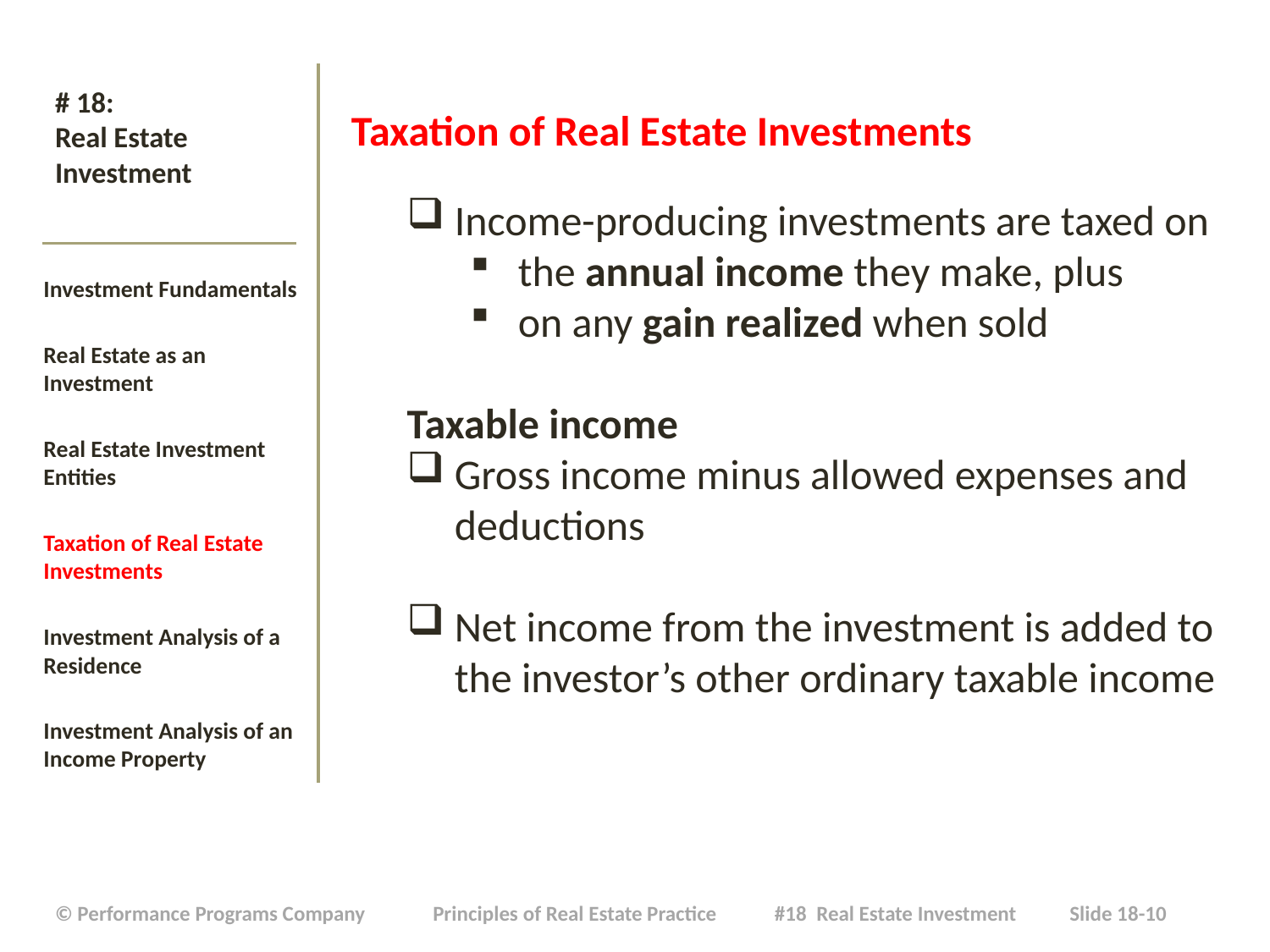

Taxation of Real Estate Investments

Income-producing investments are taxed on
the annual income they make, plus
on any gain realized when sold

Taxable income
Gross income minus allowed expenses and deductions
Net income from the investment is added to the investor’s other ordinary taxable income

# # 18: Real Estate Investment

Investment Fundamentals

Real Estate as an Investment

Real Estate Investment Entities

Taxation of Real Estate Investments

Investment Analysis of a Residence

Investment Analysis of an Income Property

| © Performance Programs Company Principles of Real Estate Practice #18 Real Estate Investment Slide 18-10 |
| --- |